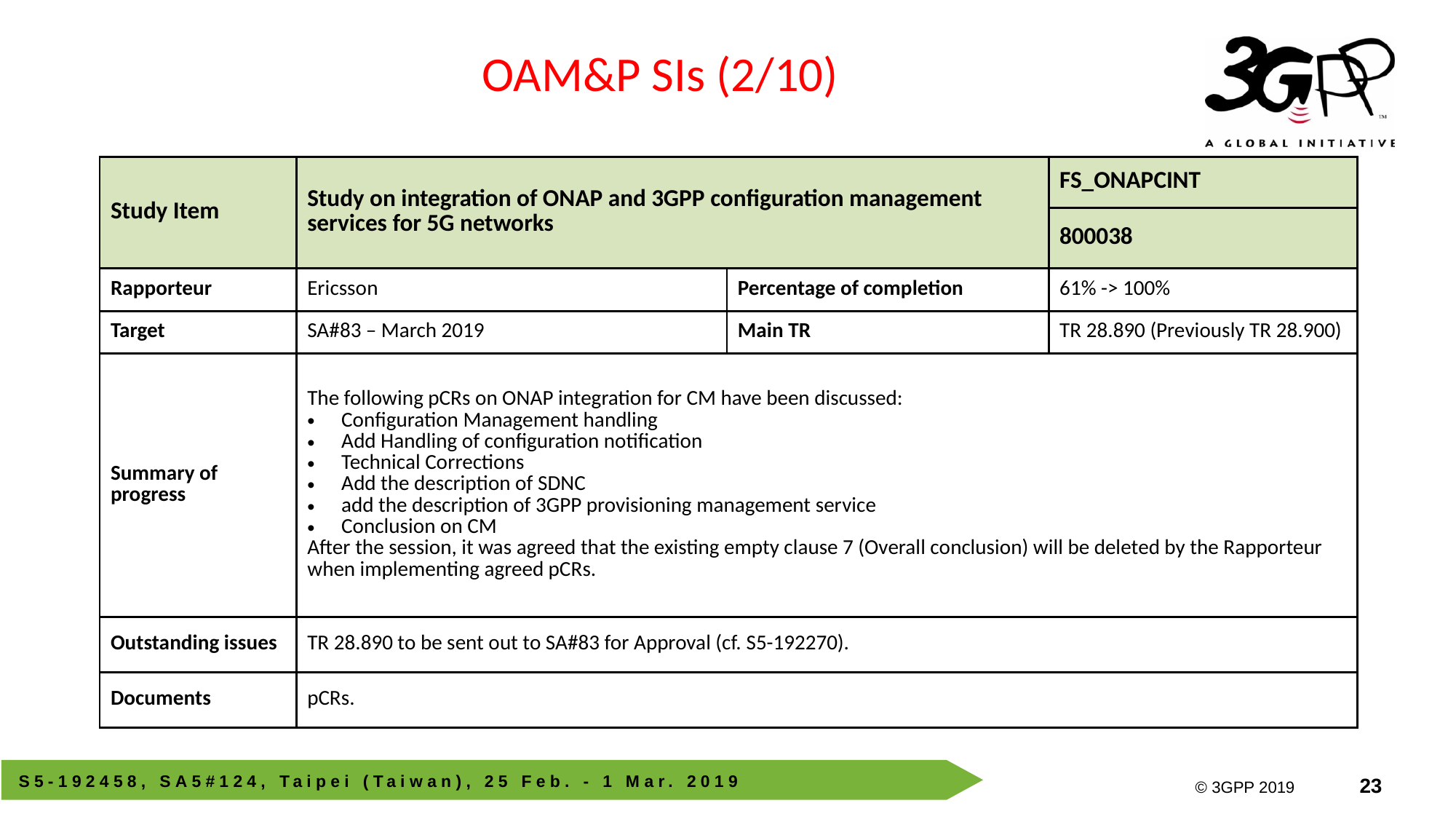

OAM&P SIs (2/10)
| Study Item | Study on integration of ONAP and 3GPP configuration management services for 5G networks |  | FS\_ONAPCINT |
| --- | --- | --- | --- |
|  |  |  | 800038 |
| Rapporteur | Ericsson | Percentage of completion | 61% -> 100% |
| Target | SA#83 – March 2019 | Main TR | TR 28.890 (Previously TR 28.900) |
| Summary of progress | The following pCRs on ONAP integration for CM have been discussed: Configuration Management handling Add Handling of configuration notification Technical Corrections Add the description of SDNC add the description of 3GPP provisioning management service Conclusion on CM After the session, it was agreed that the existing empty clause 7 (Overall conclusion) will be deleted by the Rapporteur when implementing agreed pCRs. |  |  |
| Outstanding issues | TR 28.890 to be sent out to SA#83 for Approval (cf. S5-192270). |  |  |
| Documents | pCRs. |  |  |